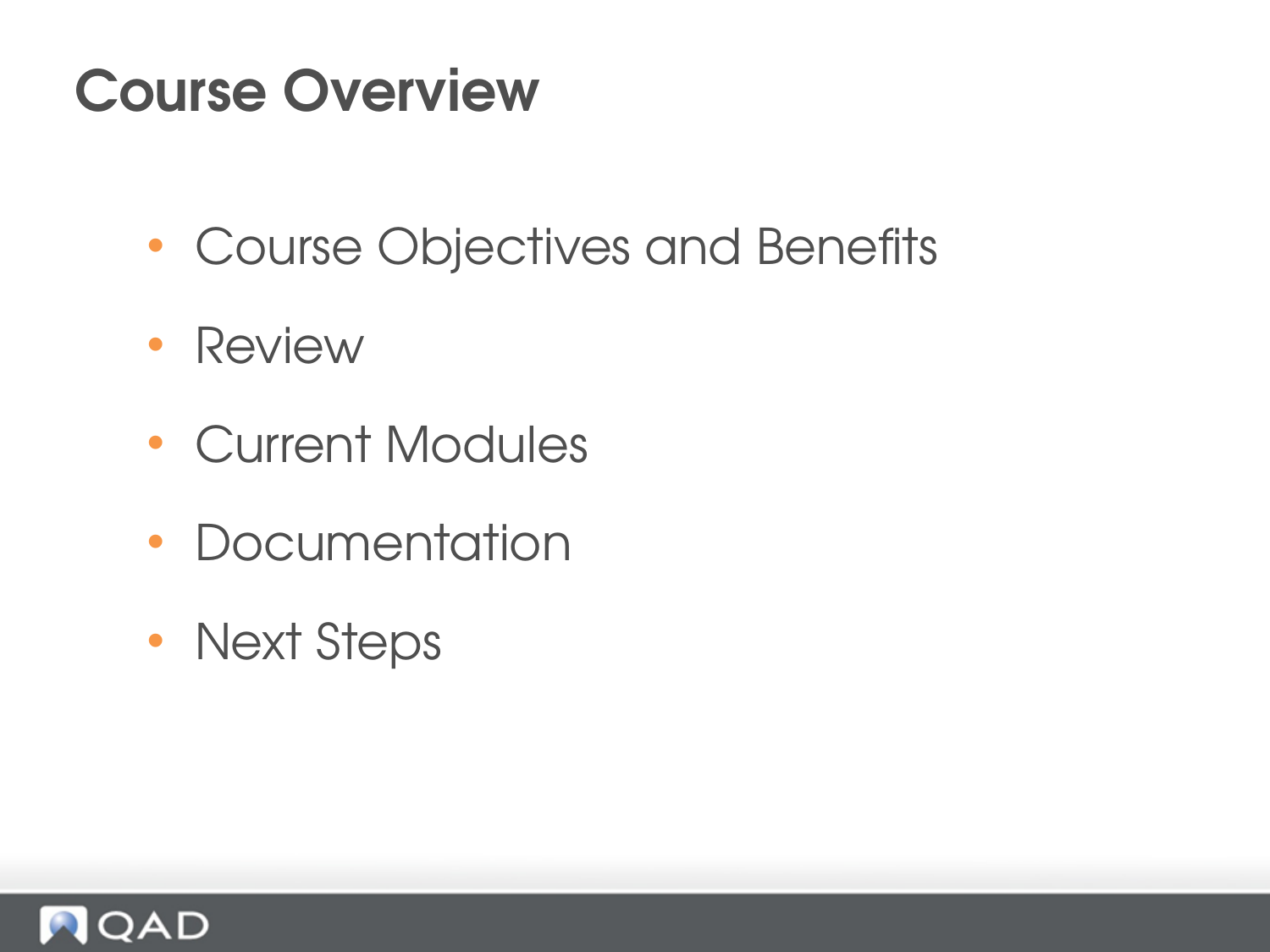

# Course Overview
Course Objectives and Benefits
Review
Current Modules
Documentation
Next Steps